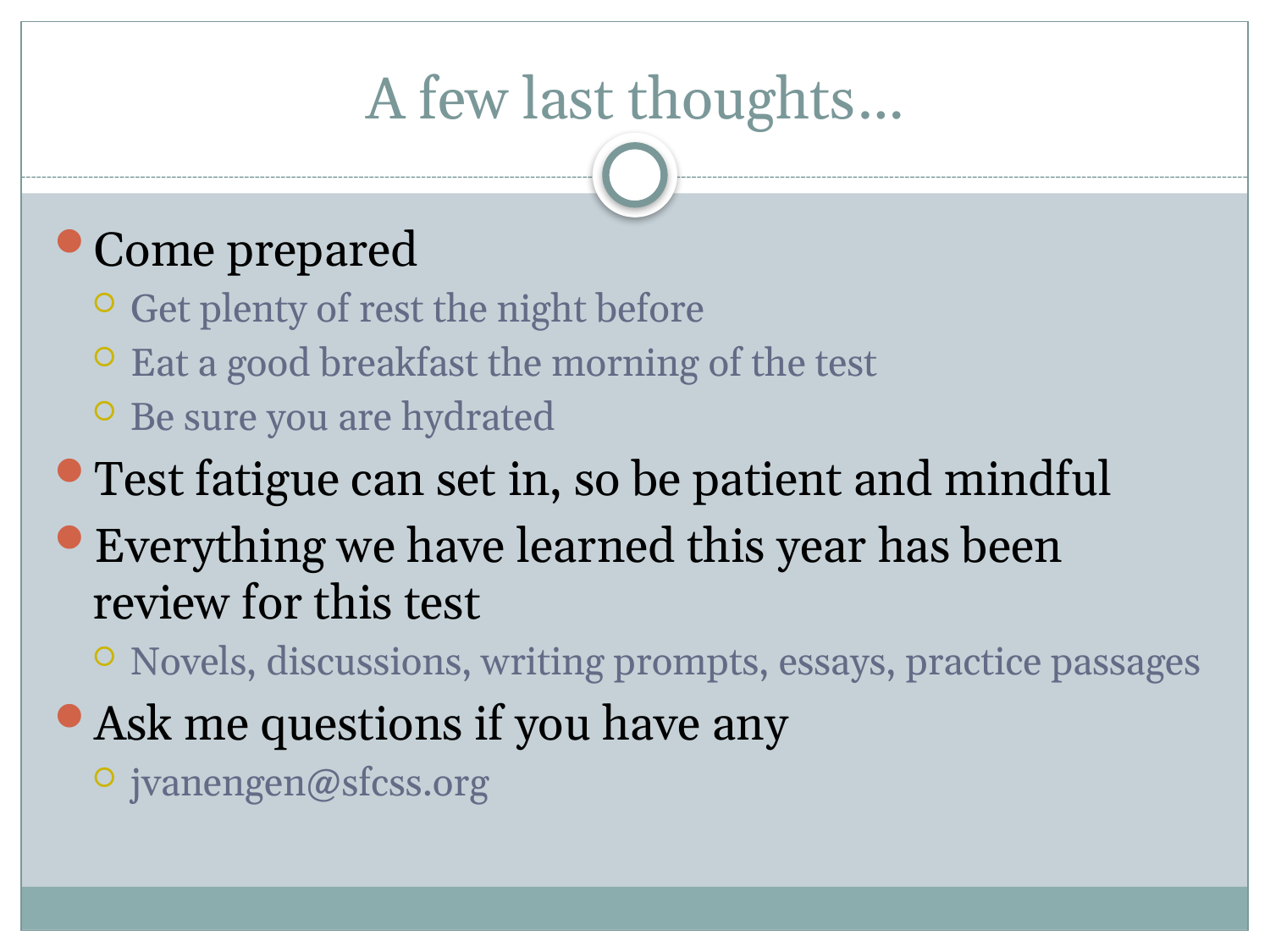

# A few last thoughts…
Come prepared
Get plenty of rest the night before
Eat a good breakfast the morning of the test
Be sure you are hydrated
Test fatigue can set in, so be patient and mindful
Everything we have learned this year has been review for this test
Novels, discussions, writing prompts, essays, practice passages
Ask me questions if you have any
jvanengen@sfcss.org